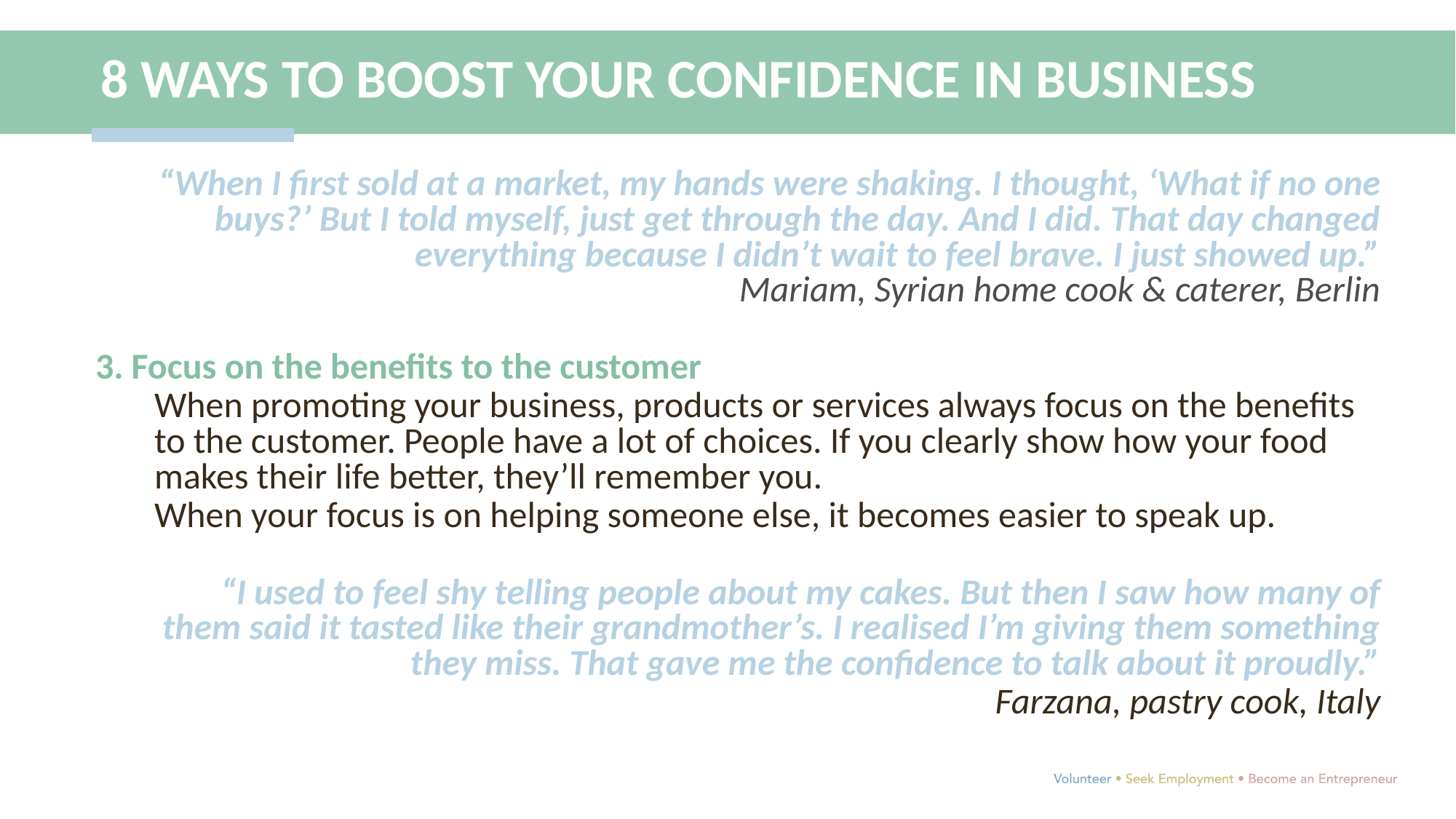

8 WAYS TO BOOST YOUR CONFIDENCE IN BUSINESS
“When I first sold at a market, my hands were shaking. I thought, ‘What if no one buys?’ But I told myself, just get through the day. And I did. That day changed everything because I didn’t wait to feel brave. I just showed up.”
Mariam, Syrian home cook & caterer, Berlin

3. Focus on the benefits to the customer
When promoting your business, products or services always focus on the benefits to the customer. People have a lot of choices. If you clearly show how your food makes their life better, they’ll remember you.
When your focus is on helping someone else, it becomes easier to speak up.

 “I used to feel shy telling people about my cakes. But then I saw how many of them said it tasted like their grandmother’s. I realised I’m giving them something they miss. That gave me the confidence to talk about it proudly.”
Farzana, pastry cook, Italy